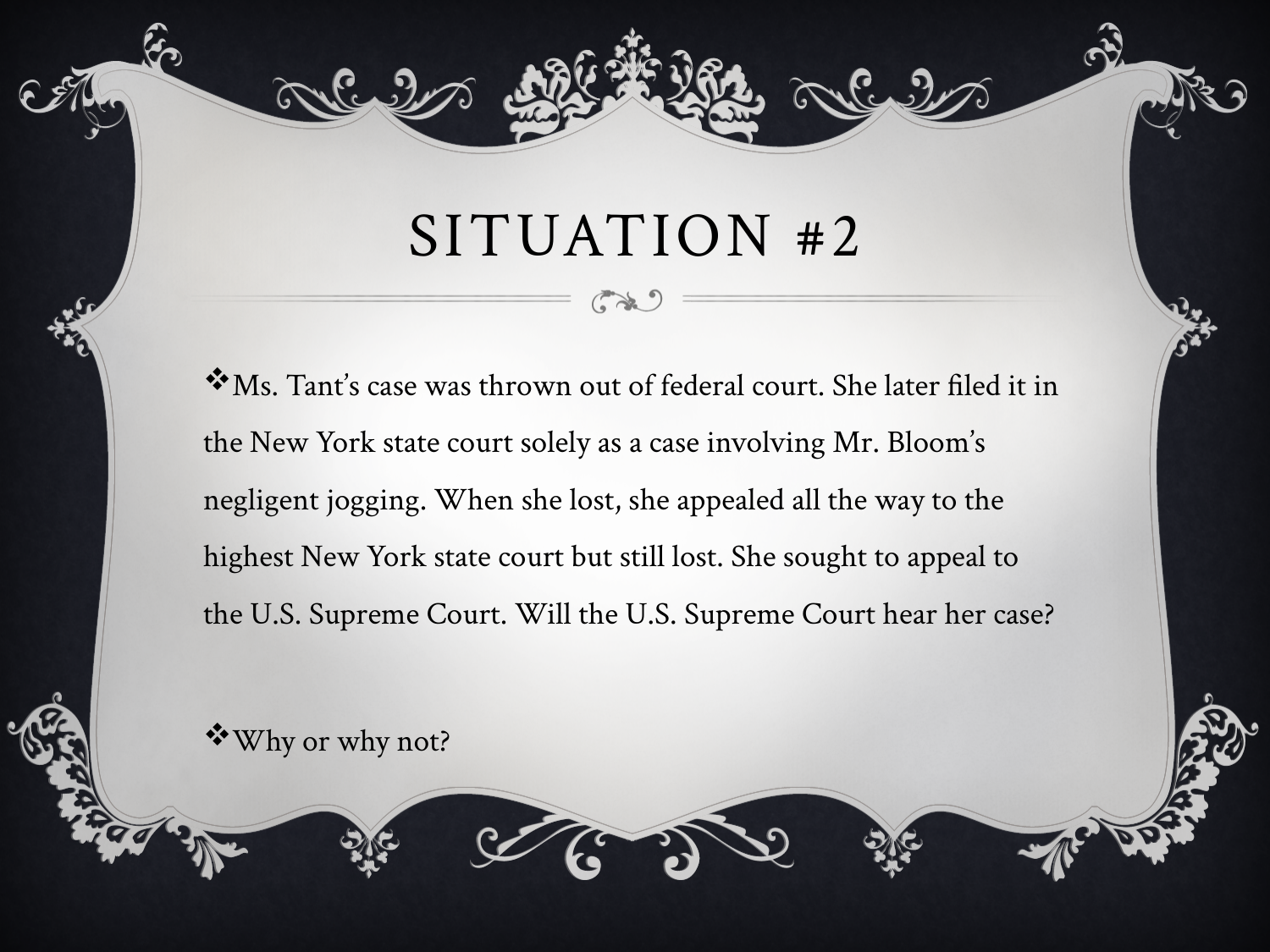

# Situation #2
Ms. Tant’s case was thrown out of federal court. She later filed it in the New York state court solely as a case involving Mr. Bloom’s negligent jogging. When she lost, she appealed all the way to the highest New York state court but still lost. She sought to appeal to the U.S. Supreme Court. Will the U.S. Supreme Court hear her case?

Why or why not?